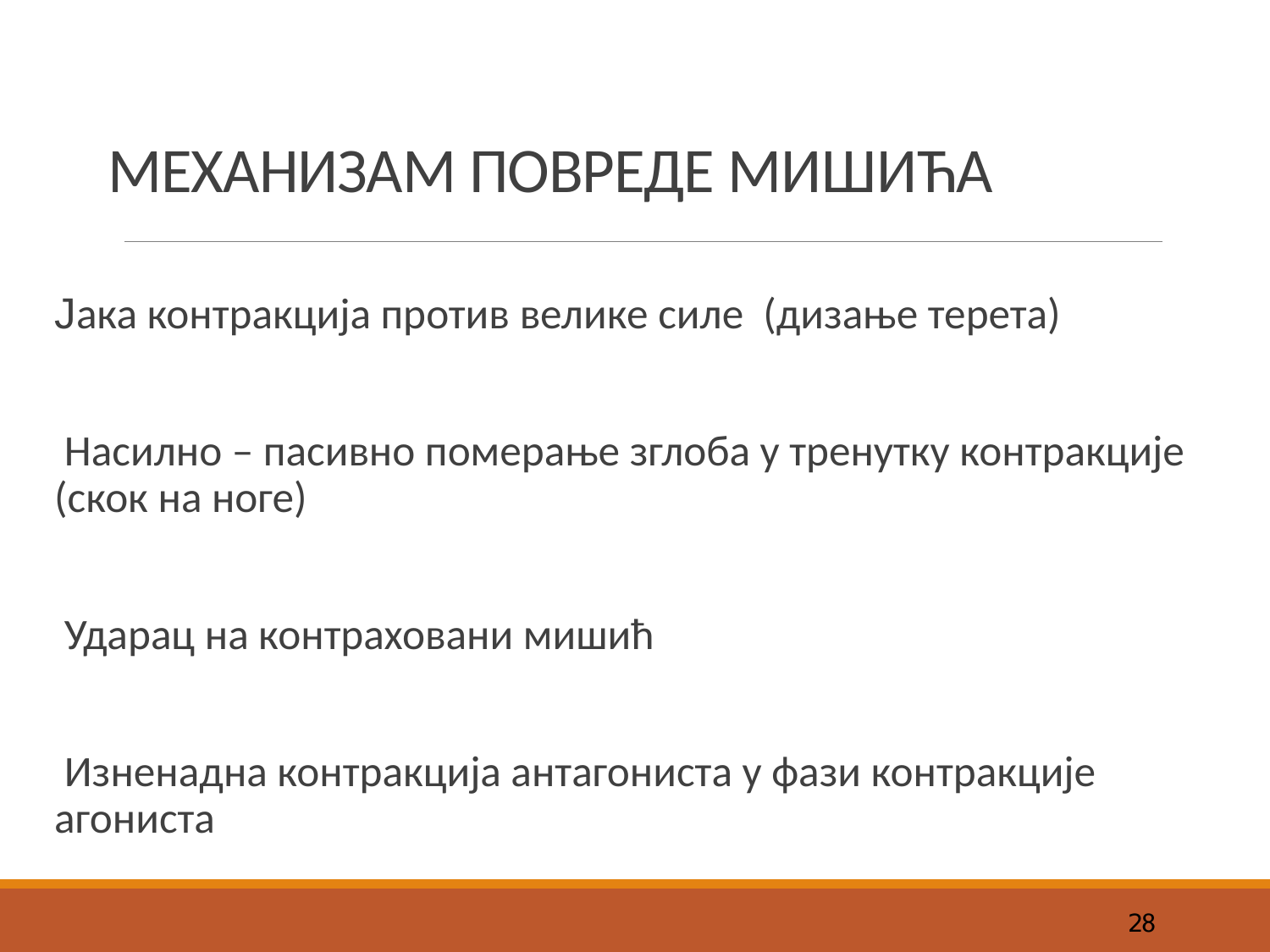

# МЕХАНИЗАМ ПОВРЕДЕ МИШИЋА

Јака контракција против велике силе  (дизање терета)

 Насилно – пасивно померање зглоба у тренутку контракције (скок на ноге)

 Ударац на контраховани мишић

 Изненадна контракција антагониста у фази контракције агониста

28